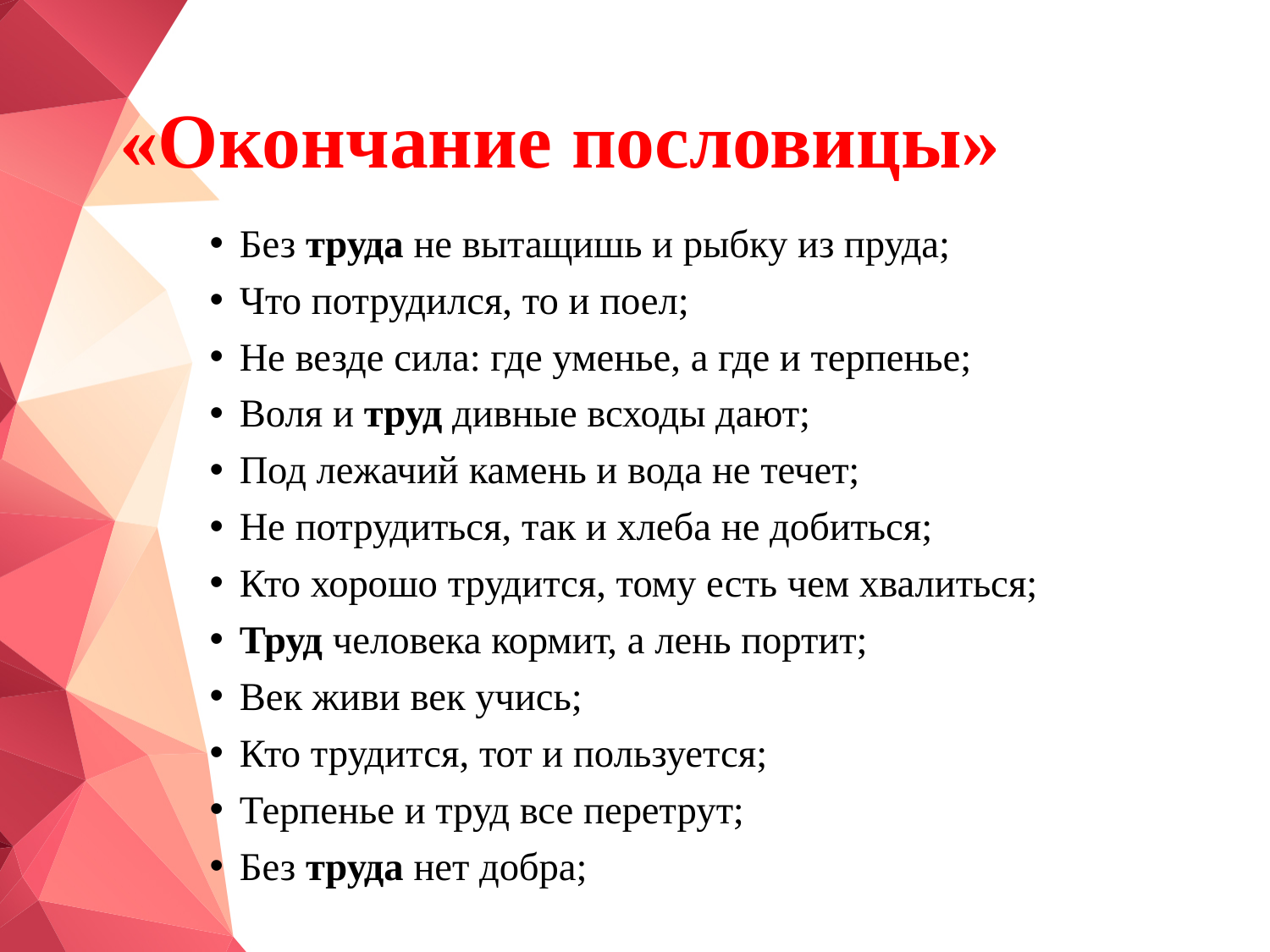

# «Окончание пословицы»
Без труда не вытащишь и рыбку из пруда;
Что потрудился, то и поел;
Не везде сила: где уменье, а где и терпенье;
Воля и труд дивные всходы дают;
Под лежачий камень и вода не течет;
Не потрудиться, так и хлеба не добиться;
Кто хорошо трудится, тому есть чем хвалиться;
Труд человека кормит, а лень портит;
Век живи век учись;
Кто трудится, тот и пользуется;
Терпенье и труд все перетрут;
Без труда нет добра;